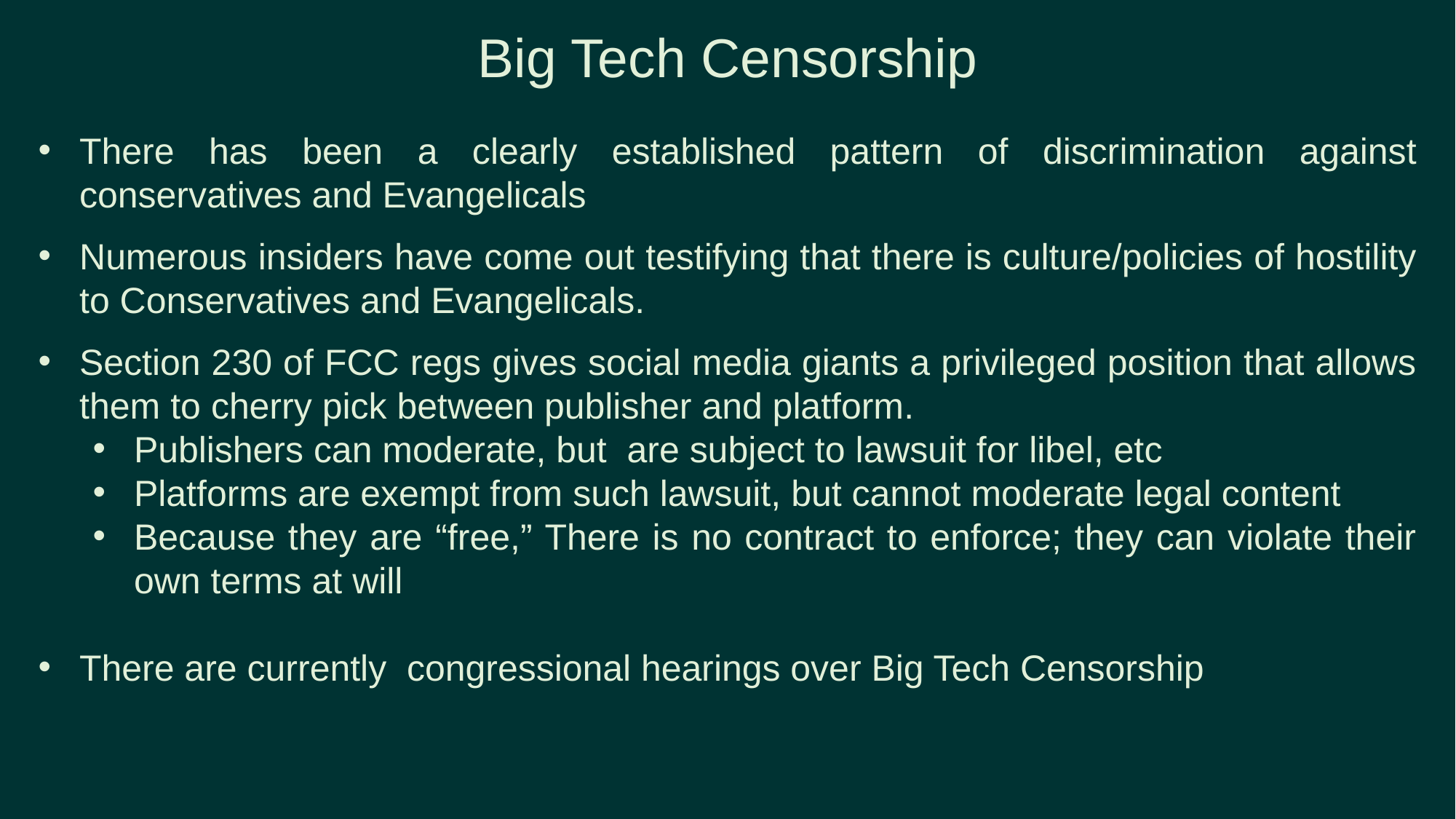

# Big Tech Censorship
There has been a clearly established pattern of discrimination against conservatives and Evangelicals

Numerous insiders have come out testifying that there is culture/policies of hostility to Conservatives and Evangelicals.

Section 230 of FCC regs gives social media giants a privileged position that allows them to cherry pick between publisher and platform.
Publishers can moderate, but  are subject to lawsuit for libel, etc
Platforms are exempt from such lawsuit, but cannot moderate legal content
Because they are “free,” There is no contract to enforce; they can violate their own terms at will

There are currently  congressional hearings over Big Tech Censorship